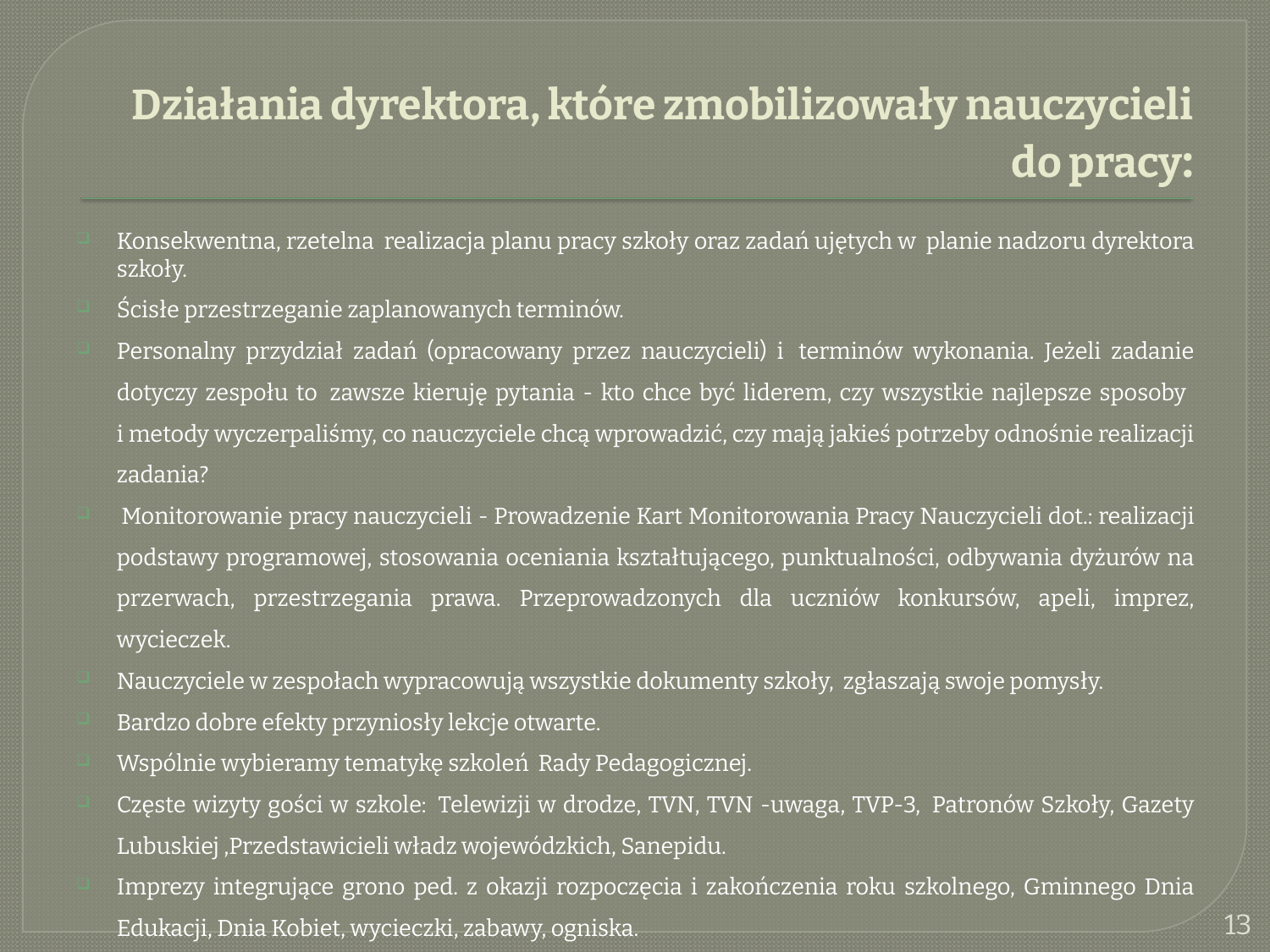

# Działania dyrektora, które zmobilizowały nauczycieli do pracy:

Konsekwentna, rzetelna  realizacja planu pracy szkoły oraz zadań ujętych w  planie nadzoru dyrektora szkoły.
Ścisłe przestrzeganie zaplanowanych terminów.
Personalny przydział zadań (opracowany przez nauczycieli) i  terminów wykonania. Jeżeli zadanie dotyczy zespołu to  zawsze kieruję pytania - kto chce być liderem, czy wszystkie najlepsze sposoby
i metody wyczerpaliśmy, co nauczyciele chcą wprowadzić, czy mają jakieś potrzeby odnośnie realizacji zadania?
 Monitorowanie pracy nauczycieli - Prowadzenie Kart Monitorowania Pracy Nauczycieli dot.: realizacji podstawy programowej, stosowania oceniania kształtującego, punktualności, odbywania dyżurów na przerwach, przestrzegania prawa. Przeprowadzonych dla uczniów konkursów, apeli, imprez, wycieczek.
Nauczyciele w zespołach wypracowują wszystkie dokumenty szkoły,  zgłaszają swoje pomysły.
Bardzo dobre efekty przyniosły lekcje otwarte.
Wspólnie wybieramy tematykę szkoleń  Rady Pedagogicznej.
Częste wizyty gości w szkole:  Telewizji w drodze, TVN, TVN -uwaga, TVP-3,  Patronów Szkoły, Gazety Lubuskiej ,Przedstawicieli władz wojewódzkich, Sanepidu.
Imprezy integrujące grono ped. z okazji rozpoczęcia i zakończenia roku szkolnego, Gminnego Dnia Edukacji, Dnia Kobiet, wycieczki, zabawy, ogniska.

13